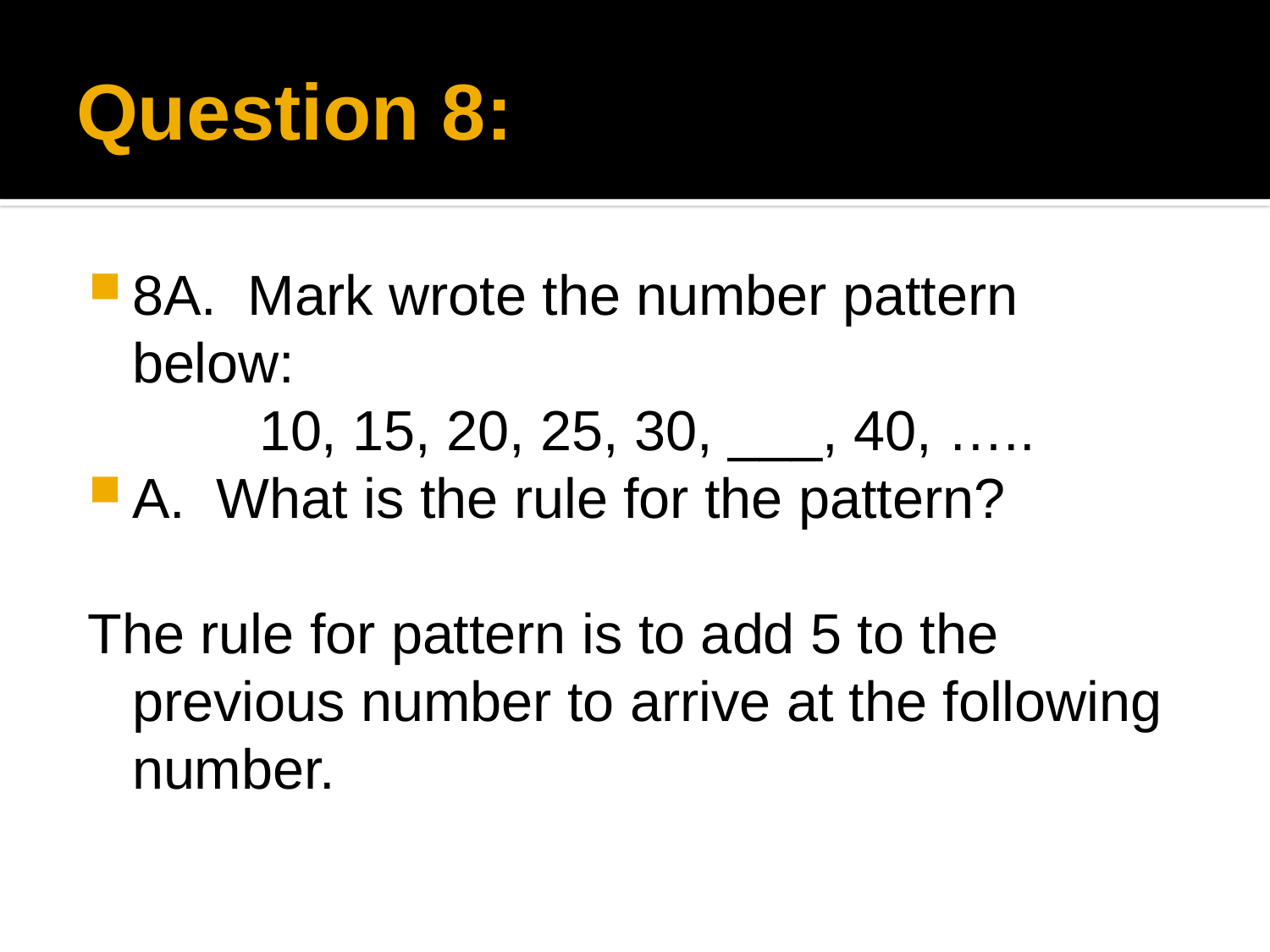

# Question 8:
8A.  Mark wrote the number pattern below:
		10, 15, 20, 25, 30, ___, 40, …..
A.  What is the rule for the pattern?

The rule for pattern is to add 5 to the previous number to arrive at the following number.